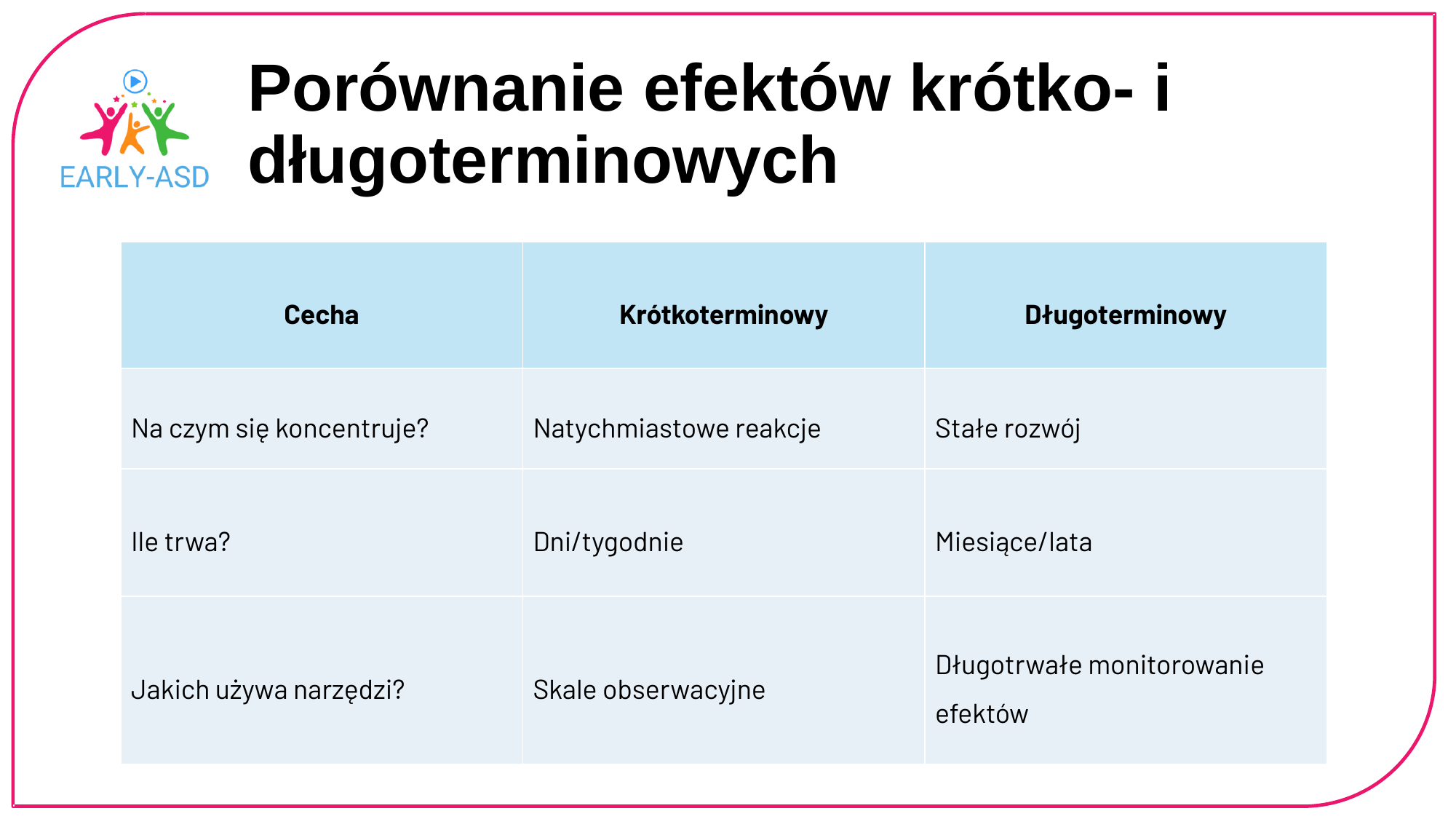

Porównanie efektów krótko- i długoterminowych

| Cecha | Krótkoterminowy | Długoterminowy |
| --- | --- | --- |
| Na czym się koncentruje? | Natychmiastowe reakcje | Stałe rozwój |
| Ile trwa? | Dni/tygodnie | Miesiące/lata |
| Jakich używa narzędzi? | Skale obserwacyjne | Długotrwałe monitorowanie efektów |